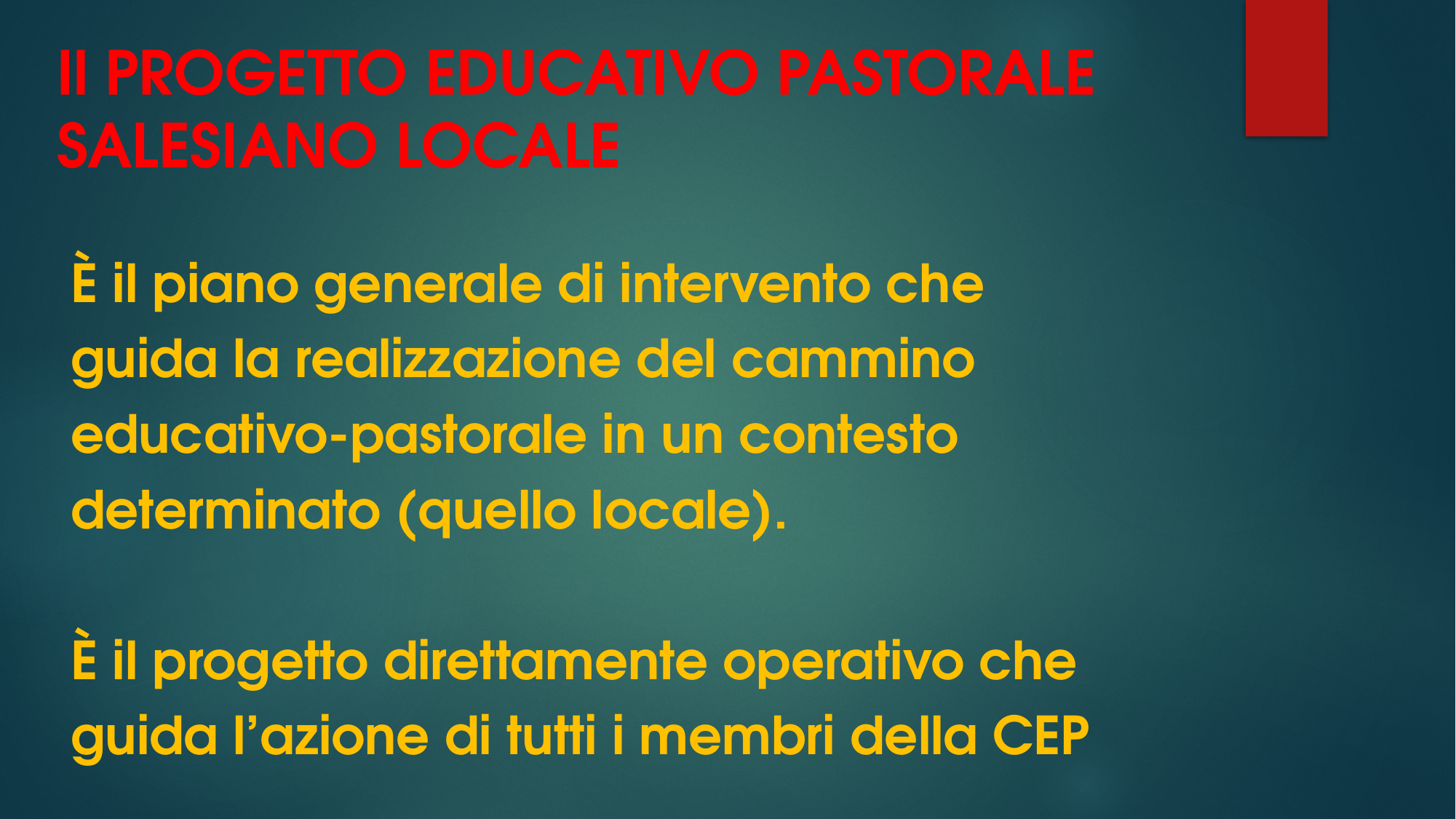

# Il PROGETTO EDUCATIVO PASTORALE SALESIANO LOCALE
È il piano generale di intervento che guida la realizzazione del cammino
educativo-pastorale in un contesto determinato (quello locale).

È il progetto direttamente operativo che guida l’azione di tutti i membri della CEP